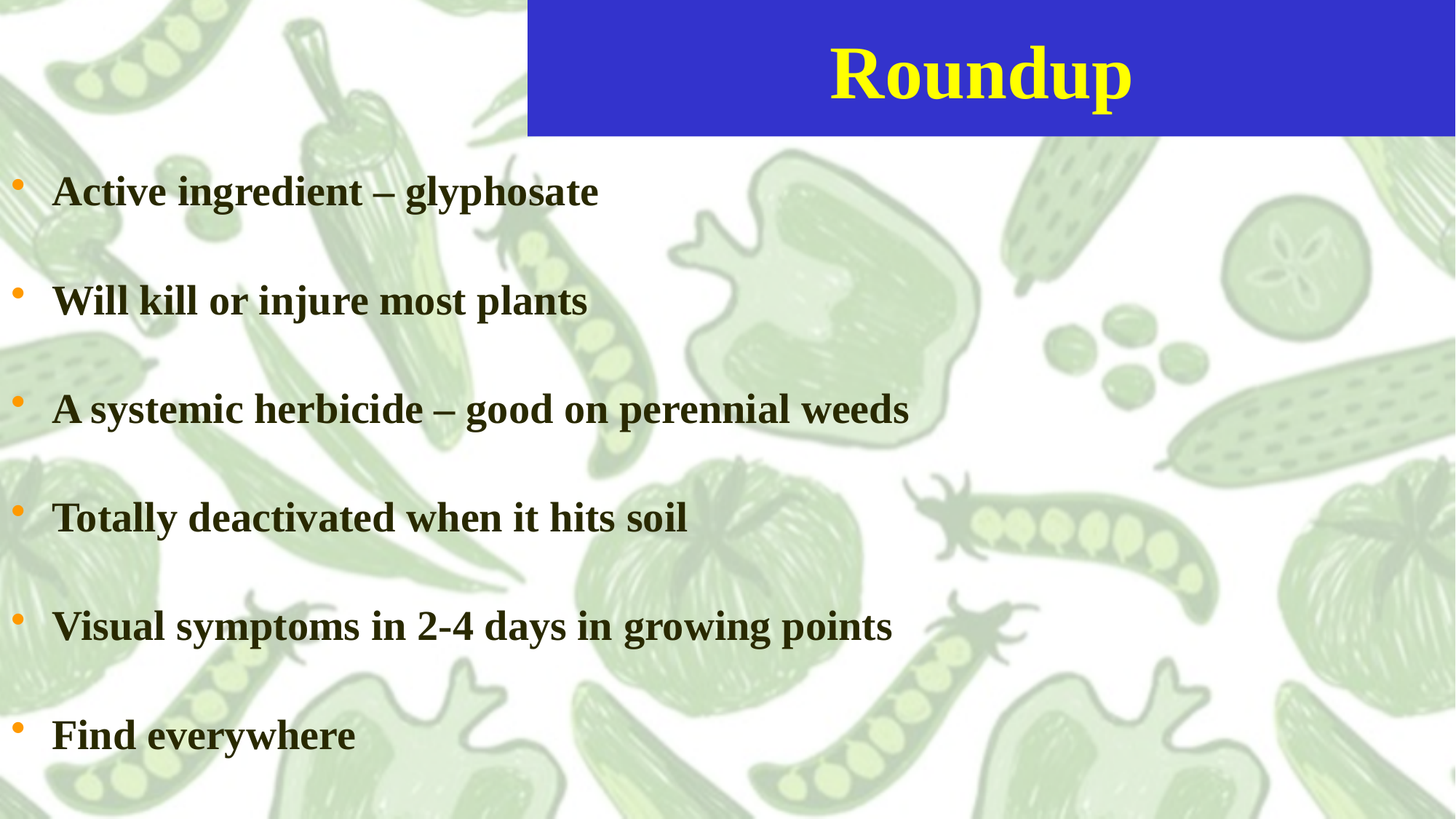

Roundup
Active ingredient – glyphosate

Will kill or injure most plants

A systemic herbicide – good on perennial weeds

Totally deactivated when it hits soil

Visual symptoms in 2-4 days in growing points

Find everywhere